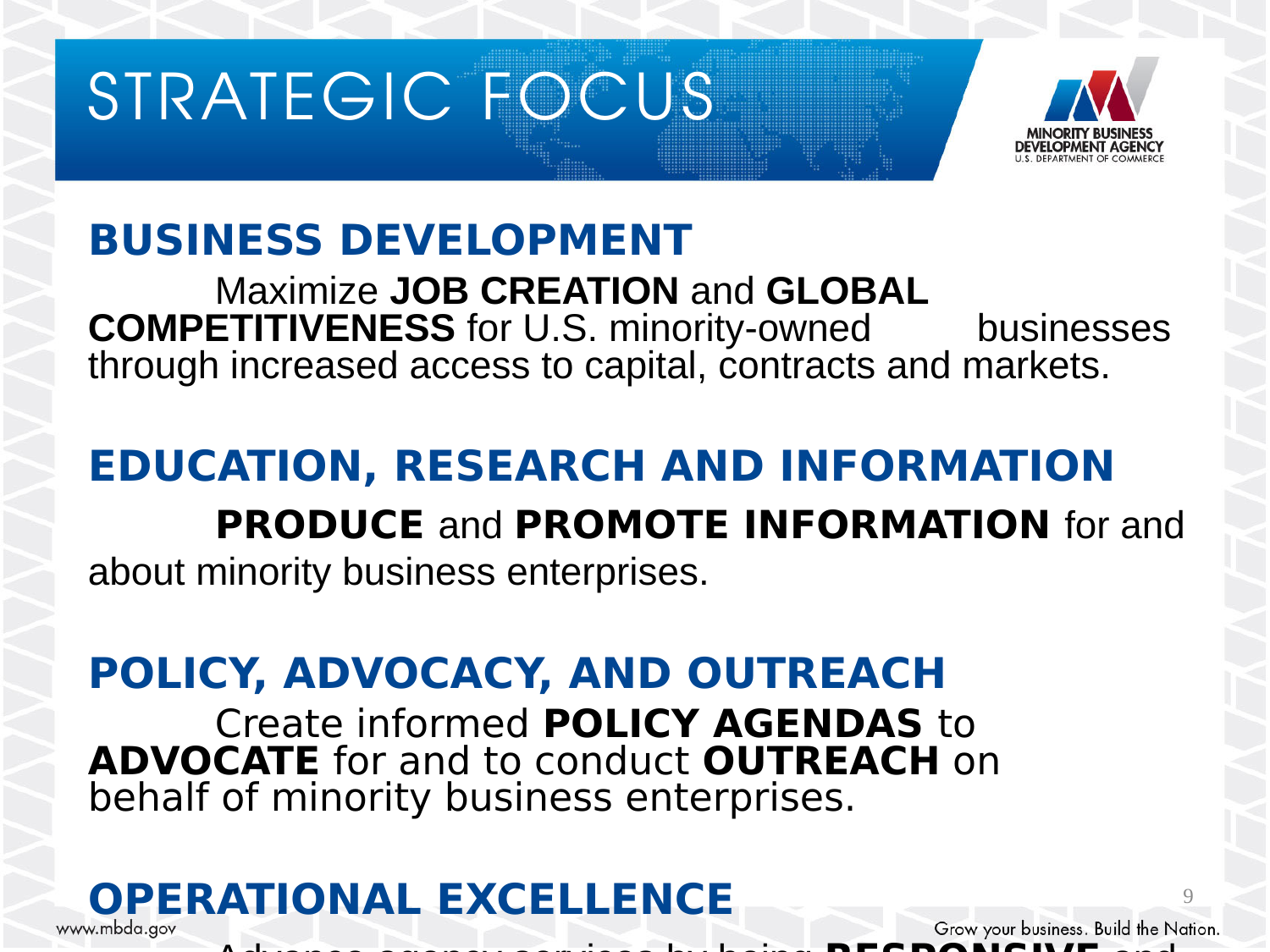

# Strategic Focus

Business Development
	Maximize job creation and global competitiveness for U.S. minority-owned 	businesses through increased access to capital, contracts and markets.

Education, Research and Information
	produce and promote information for and about minority business enterprises.

Policy, Advocacy, and Outreach
	Create informed policy agendas to advocate for and to conduct outreach on 	behalf of minority business enterprises.

Operational Excellence
	Advance agency services by being responsive and nimble, rapidly adapting to the 	changes in the minority business landscape.
9